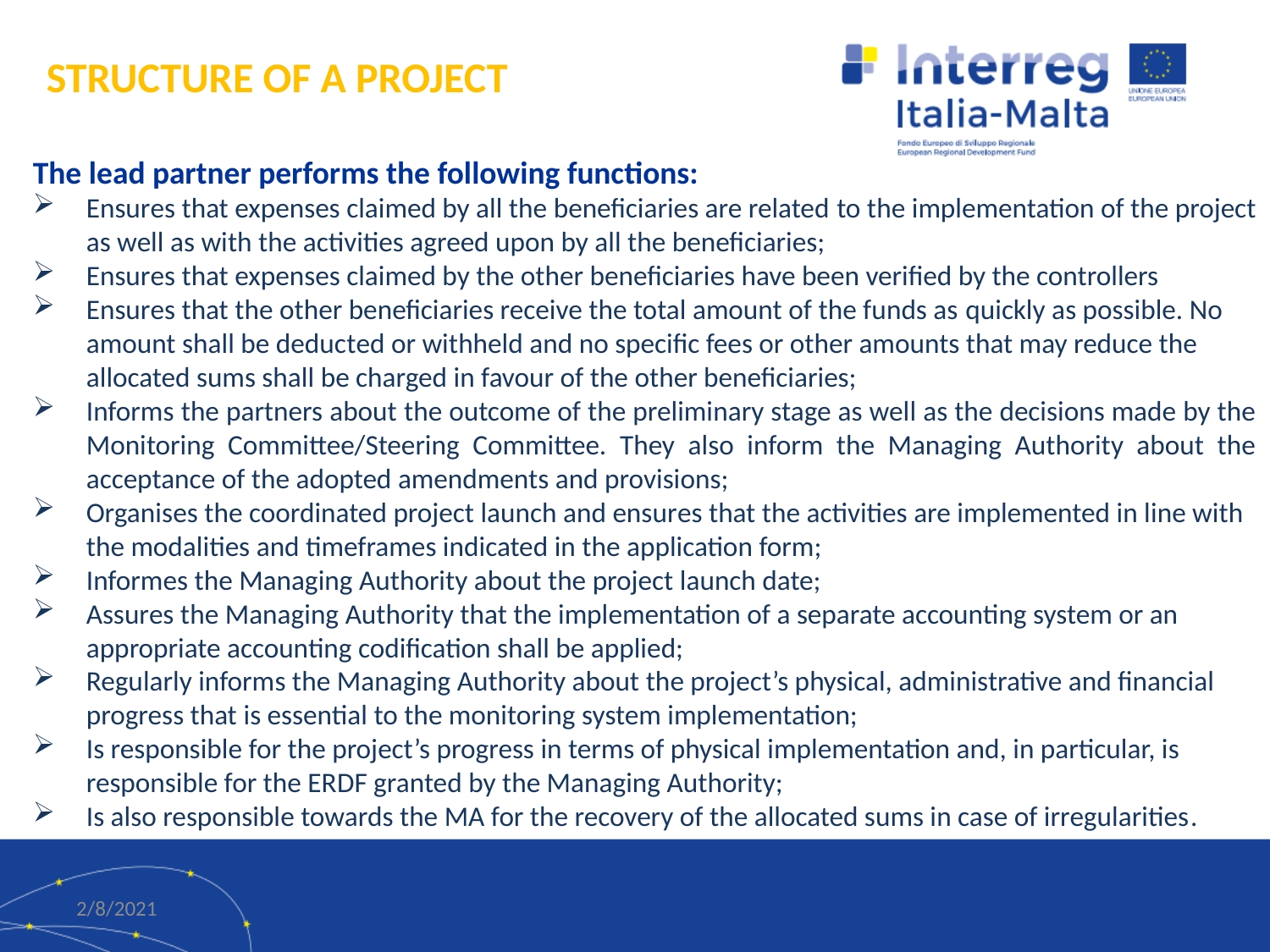

# STRUCTURE OF A PROJECT
The lead partner performs the following functions:
Ensures that expenses claimed by all the beneficiaries are related to the implementation of the project as well as with the activities agreed upon by all the beneficiaries;
Ensures that expenses claimed by the other beneficiaries have been verified by the controllers
Ensures that the other beneficiaries receive the total amount of the funds as quickly as possible. No amount shall be deducted or withheld and no specific fees or other amounts that may reduce the allocated sums shall be charged in favour of the other beneficiaries;
Informs the partners about the outcome of the preliminary stage as well as the decisions made by the Monitoring Committee/Steering Committee. They also inform the Managing Authority about the acceptance of the adopted amendments and provisions;
Organises the coordinated project launch and ensures that the activities are implemented in line with the modalities and timeframes indicated in the application form;
Informes the Managing Authority about the project launch date;
Assures the Managing Authority that the implementation of a separate accounting system or an appropriate accounting codification shall be applied;
Regularly informs the Managing Authority about the project’s physical, administrative and financial progress that is essential to the monitoring system implementation;
Is responsible for the project’s progress in terms of physical implementation and, in particular, is responsible for the ERDF granted by the Managing Authority;
Is also responsible towards the MA for the recovery of the allocated sums in case of irregularities.
2/8/2021

6